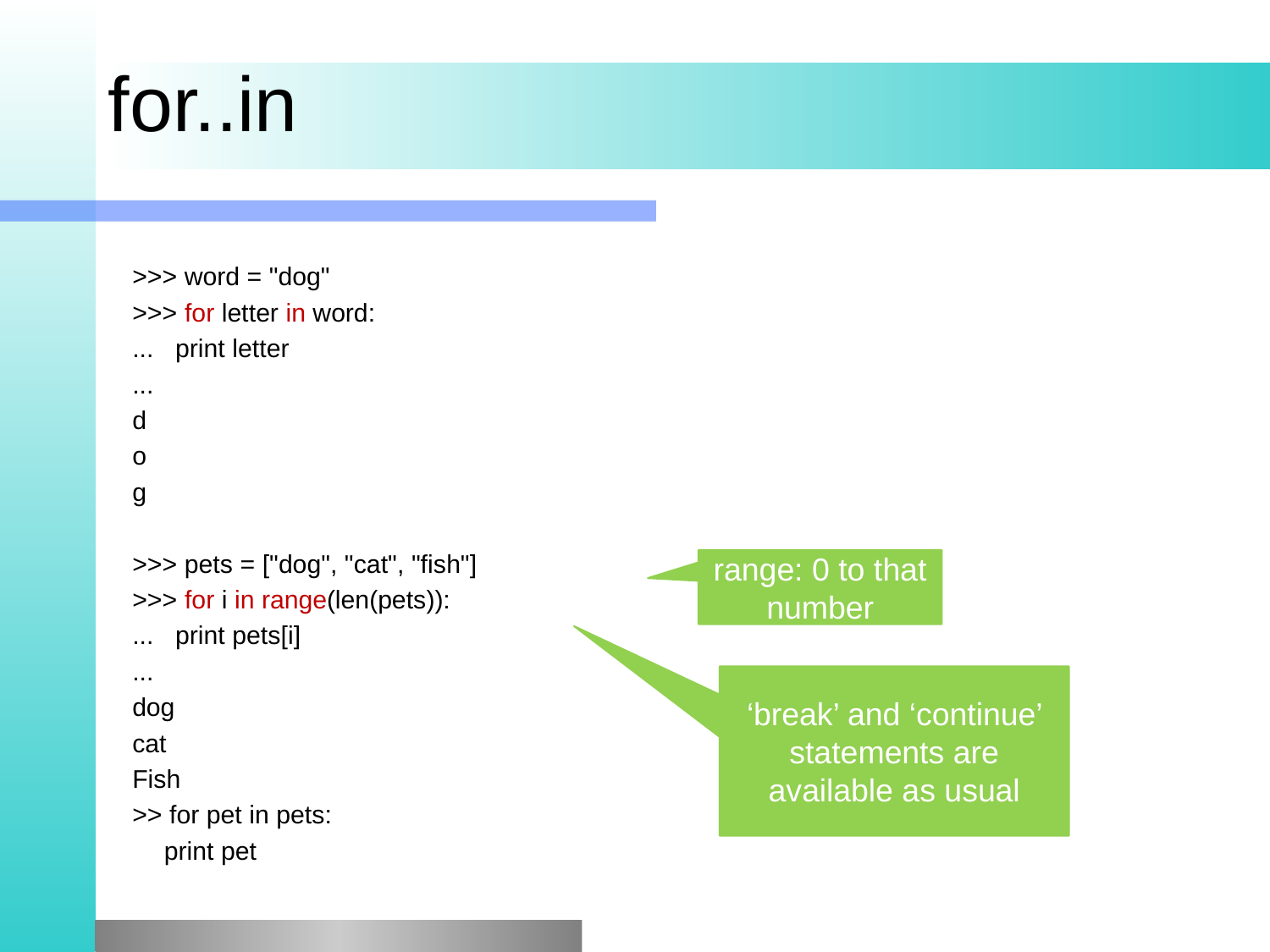

# for..in
>>> word = "dog"
>>> for letter in word:
...   print letter
...
d
o
g

>>> pets = ["dog", "cat", "fish"]
>>> for i in range(len(pets)):
...   print pets[i]
...
dog
cat
Fish
>> for pet in pets:
	print pet

range: 0 to that number
‘break’ and ‘continue’ statements are available as usual